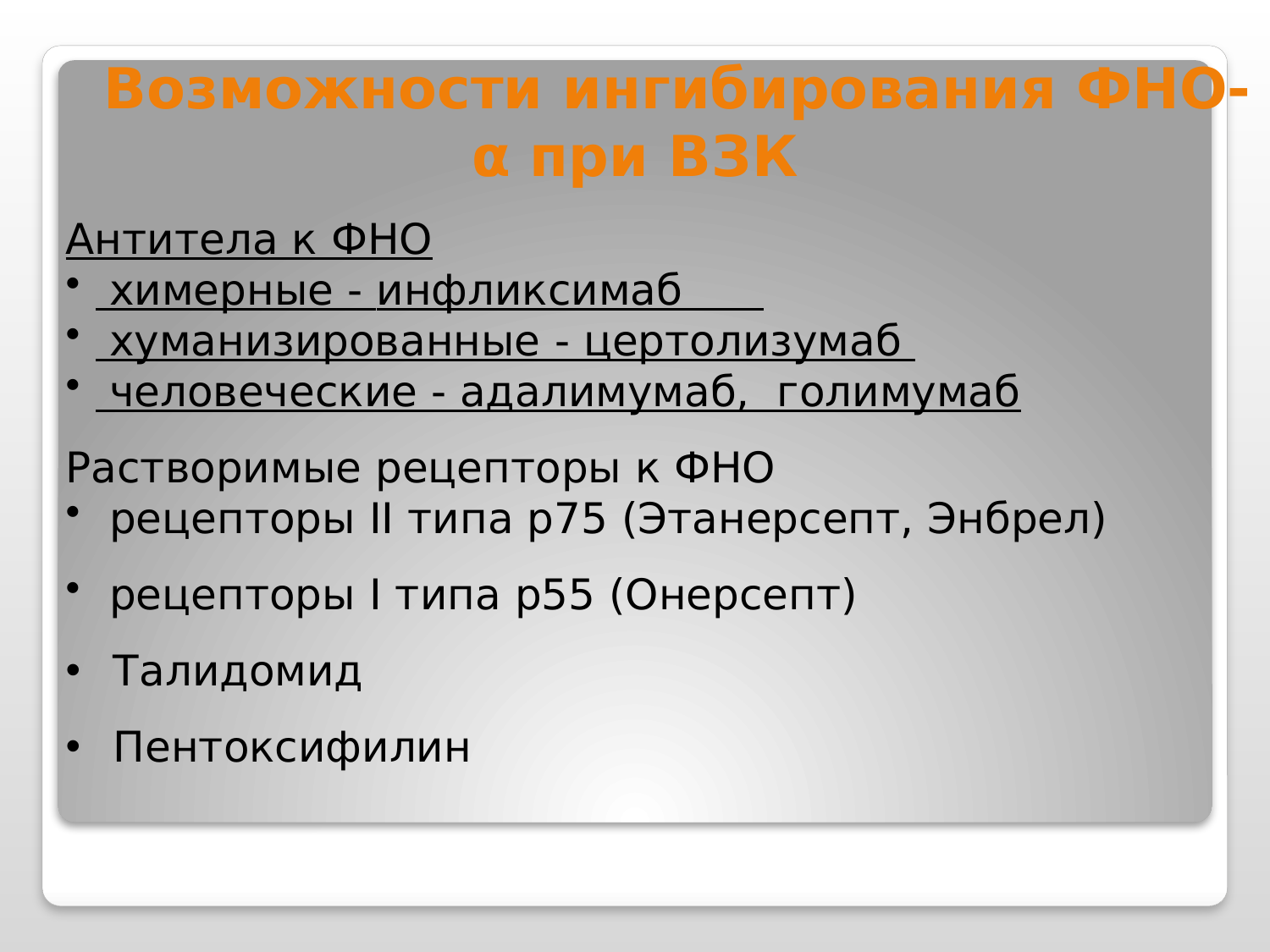

Возможности ингибирования ФНО-α при ВЗК

Антитела к ФНО
 химерные - инфликсимаб
 хуманизированные - цертолизумаб
 человеческие - адалимумаб,  голимумаб
Растворимые рецепторы к ФНО
 рецепторы II типа р75 (Этанерсепт, Энбрел)
 рецепторы I типа р55 (Онерсепт)
Талидомид
Пентоксифилин